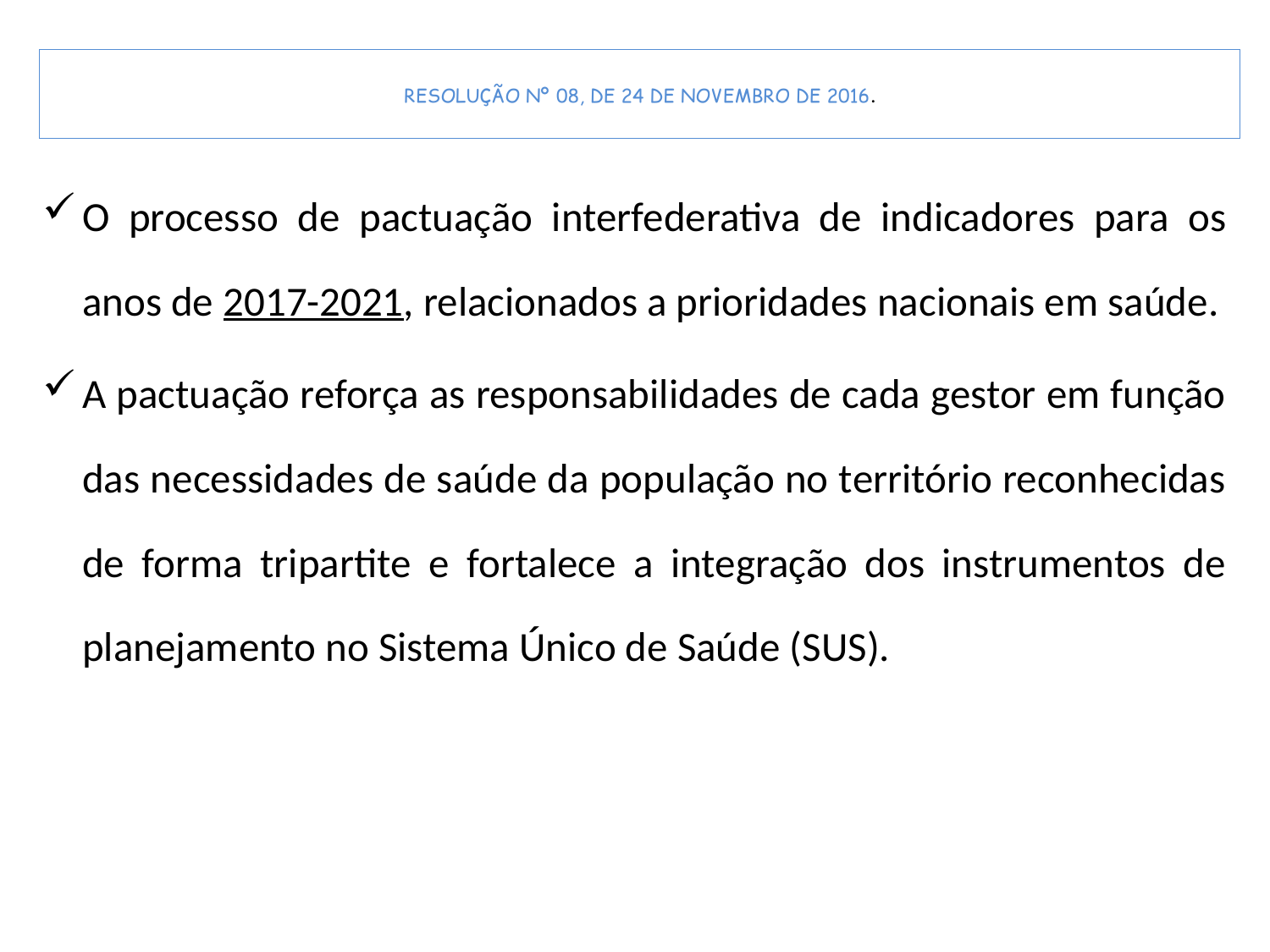

# RESOLUÇÃO Nº 08, DE 24 DE NOVEMBRO DE 2016.
O processo de pactuação interfederativa de indicadores para os anos de 2017-2021, relacionados a prioridades nacionais em saúde.
A pactuação reforça as responsabilidades de cada gestor em função das necessidades de saúde da população no território reconhecidas de forma tripartite e fortalece a integração dos instrumentos de planejamento no Sistema Único de Saúde (SUS).